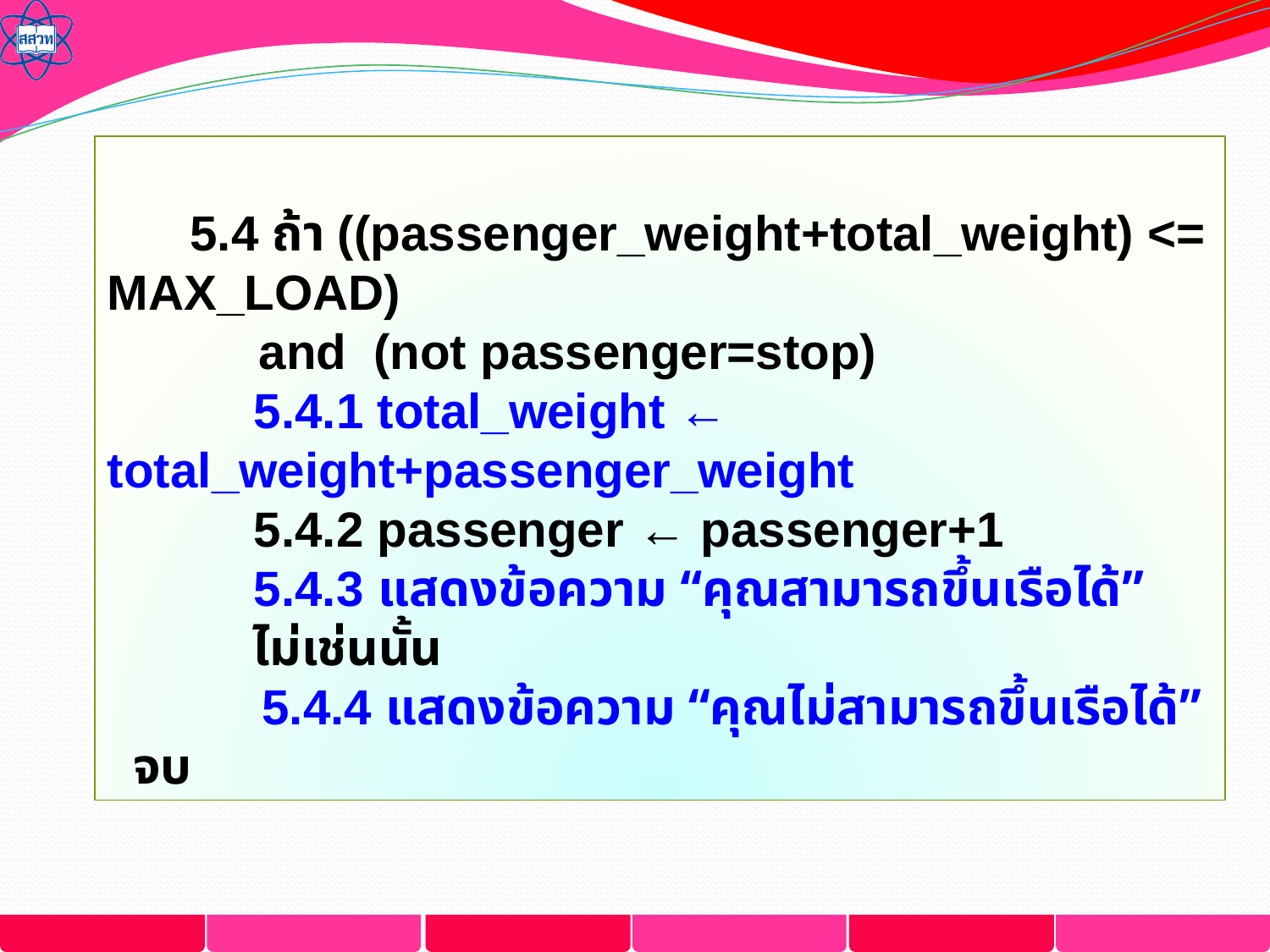

5.4 ถ้า ((passenger_weight+total_weight) <= MAX_LOAD)
           and  (not passenger=stop)
	  5.4.1 total_weight ← total_weight+passenger_weight
	  5.4.2 passenger ← passenger+1
	  5.4.3 แสดงข้อความ “คุณสามารถขึ้นเรือได้”
	  ไม่เช่นนั้น
	  5.4.4 แสดงข้อความ “คุณไม่สามารถขึ้นเรือได้”
  จบ